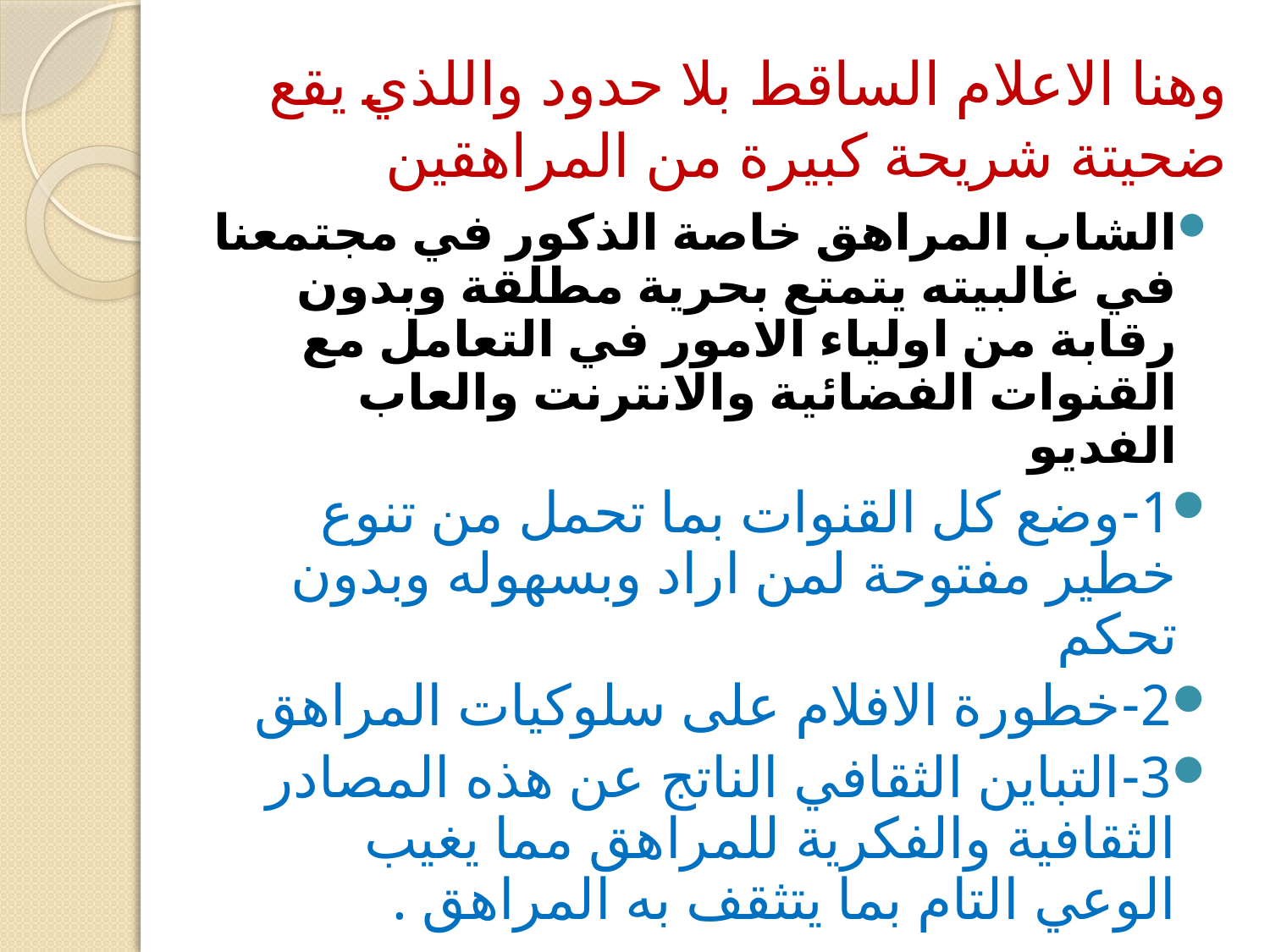

# وهنا الاعلام الساقط بلا حدود واللذي يقع ضحيتة شريحة كبيرة من المراهقين
الشاب المراهق خاصة الذكور في مجتمعنا في غالبيته يتمتع بحرية مطلقة وبدون رقابة من اولياء الامور في التعامل مع القنوات الفضائية والانترنت والعاب الفديو
1-وضع كل القنوات بما تحمل من تنوع خطير مفتوحة لمن اراد وبسهوله وبدون تحكم
2-خطورة الافلام على سلوكيات المراهق
3-التباين الثقافي الناتج عن هذه المصادر الثقافية والفكرية للمراهق مما يغيب الوعي التام بما يتثقف به المراهق .